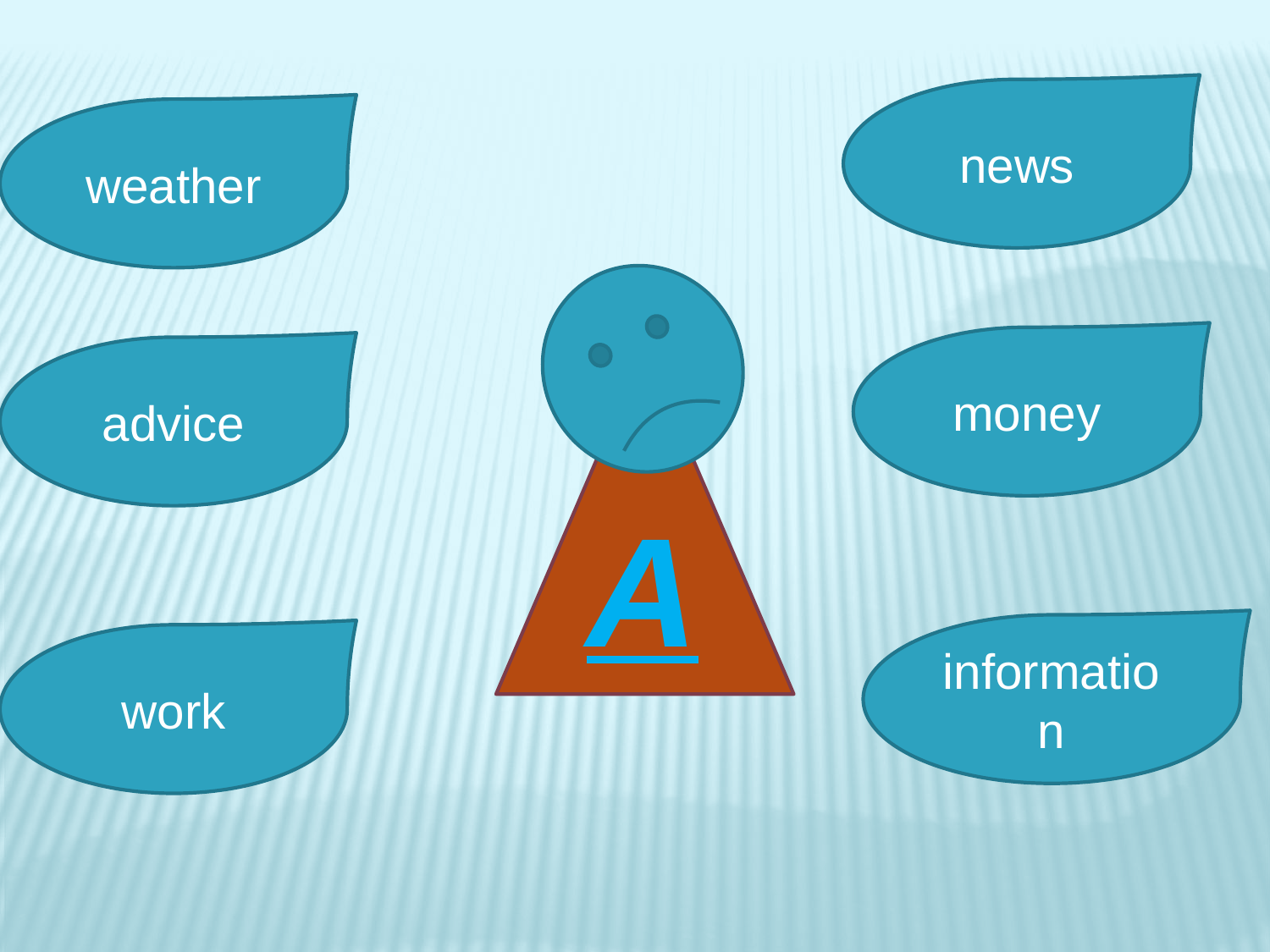

news
weather

money
advice

A
information
work